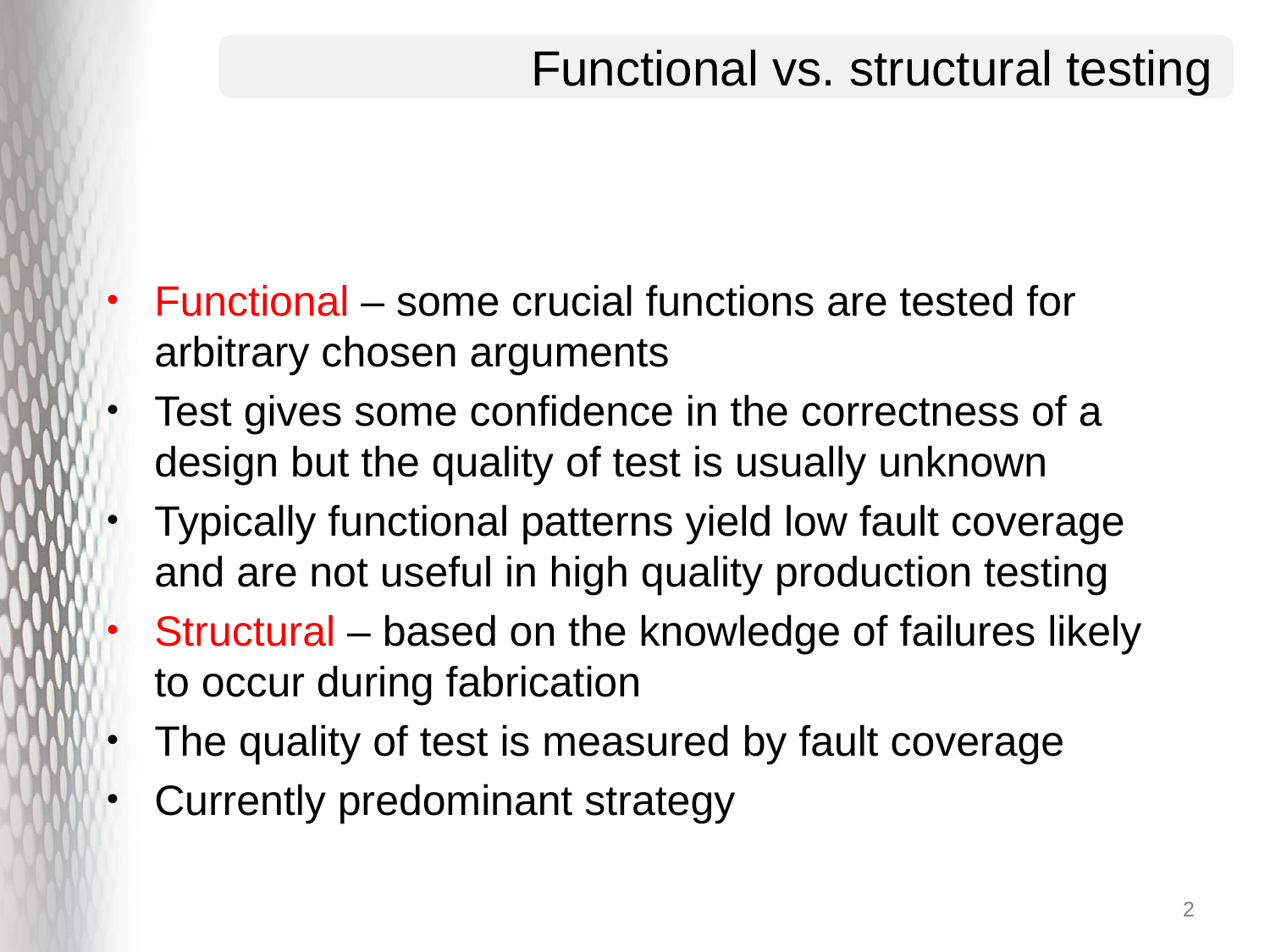

# Functional vs. structural testing
Functional – some crucial functions are tested for arbitrary chosen arguments
Test gives some confidence in the correctness of a design but the quality of test is usually unknown
Typically functional patterns yield low fault coverage and are not useful in high quality production testing
Structural – based on the knowledge of failures likely to occur during fabrication
The quality of test is measured by fault coverage
Currently predominant strategy